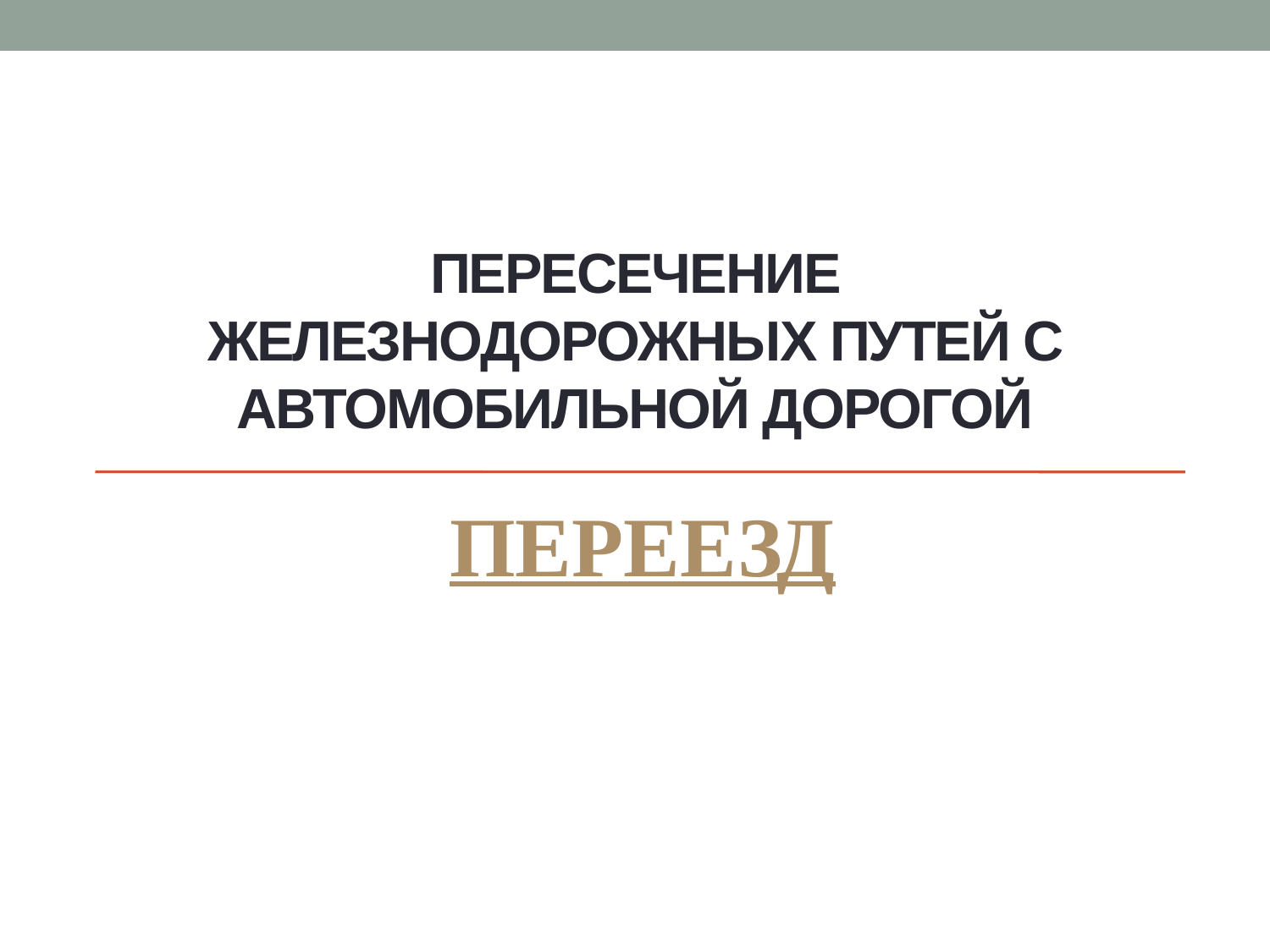

# Пересечение железнодорожных путей с автомобильной дорогой
ПЕРЕЕЗД